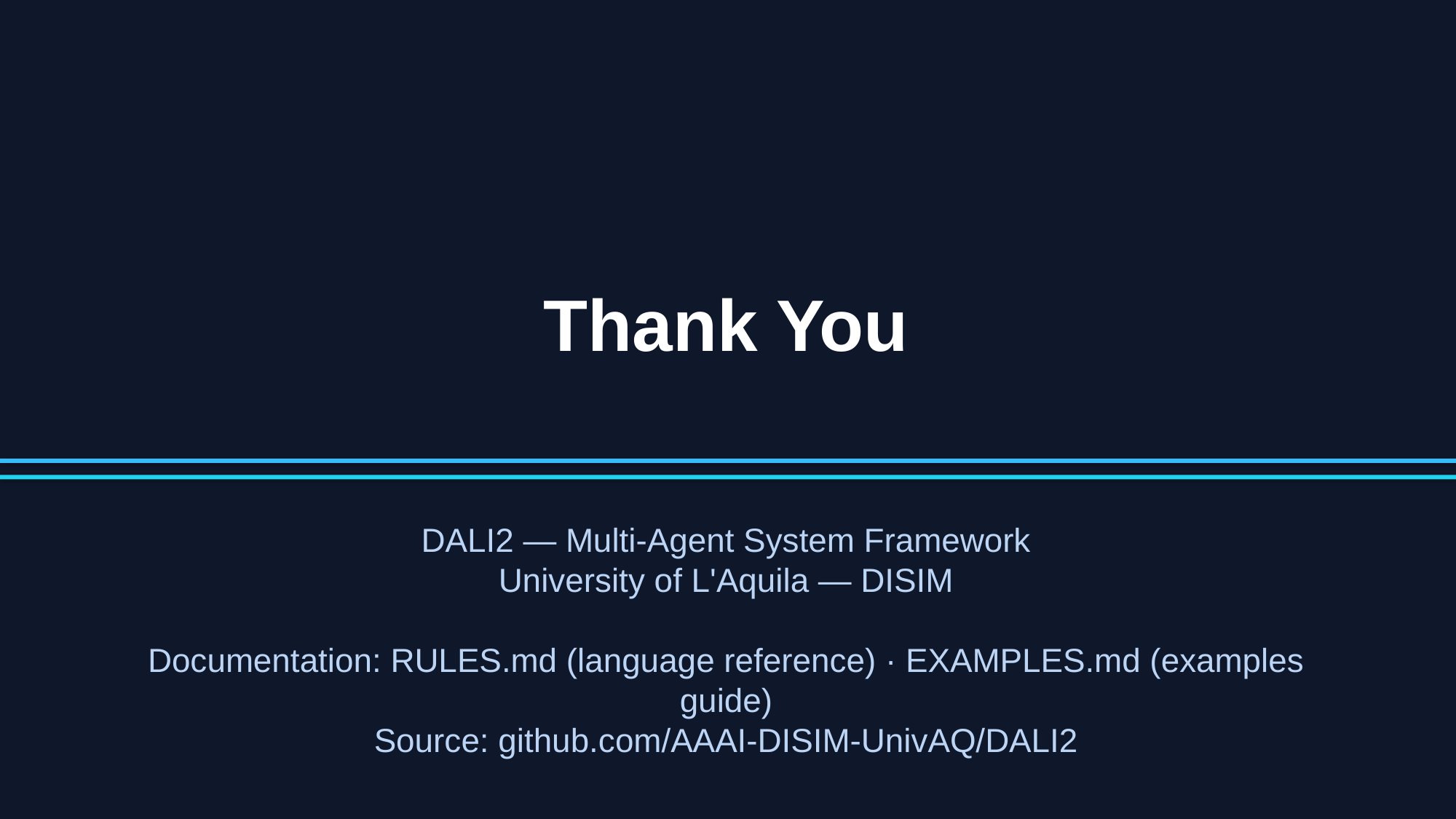

Thank You

DALI2 — Multi-Agent System Framework
University of L'Aquila — DISIM
Documentation: RULES.md (language reference) · EXAMPLES.md (examples guide)
Source: github.com/AAAI-DISIM-UnivAQ/DALI2